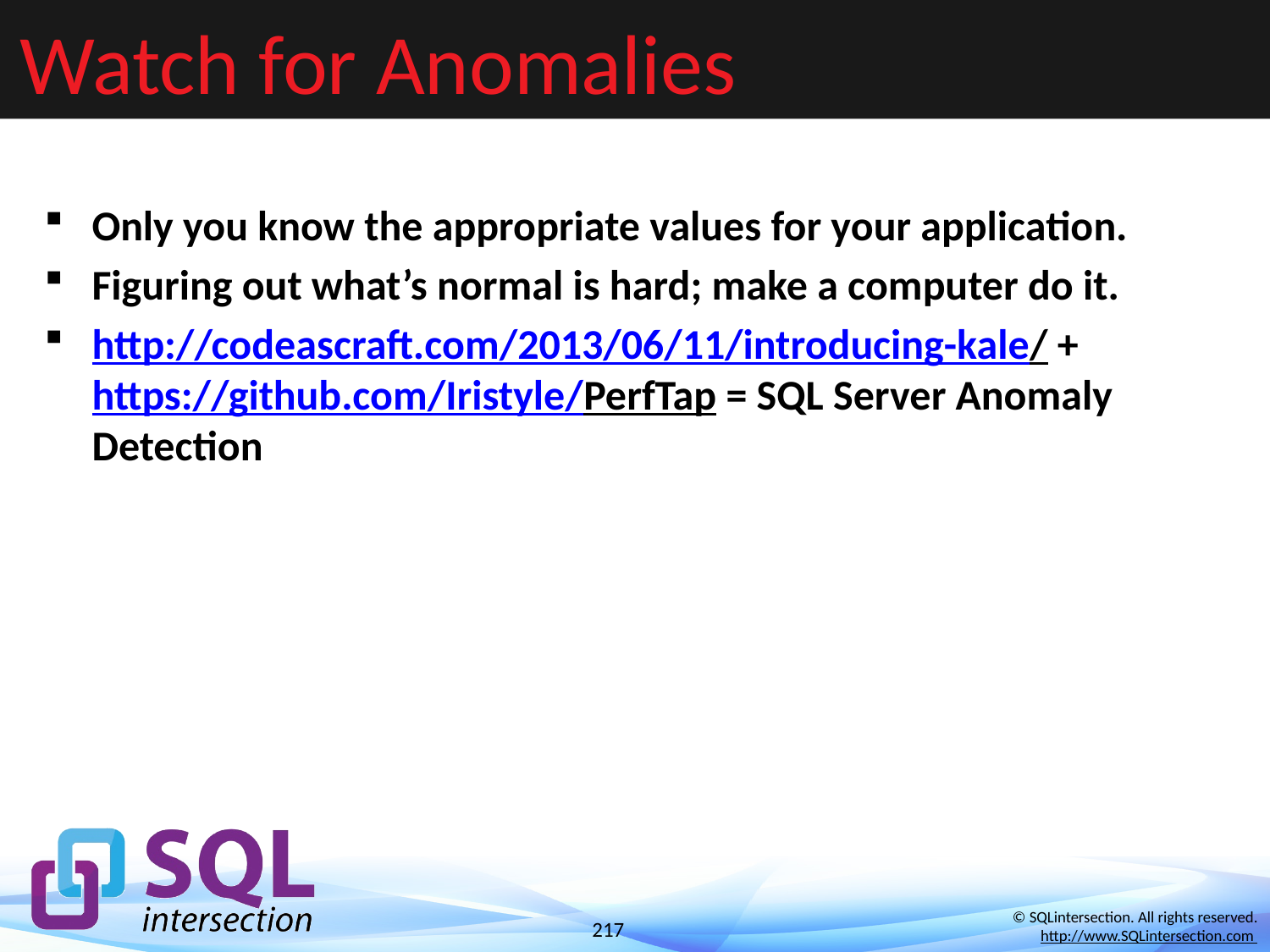

Watch for Anomalies
Only you know the appropriate values for your application.
Figuring out what’s normal is hard; make a computer do it.
http://codeascraft.com/2013/06/11/introducing-kale/ + https://github.com/Iristyle/PerfTap = SQL Server Anomaly Detection